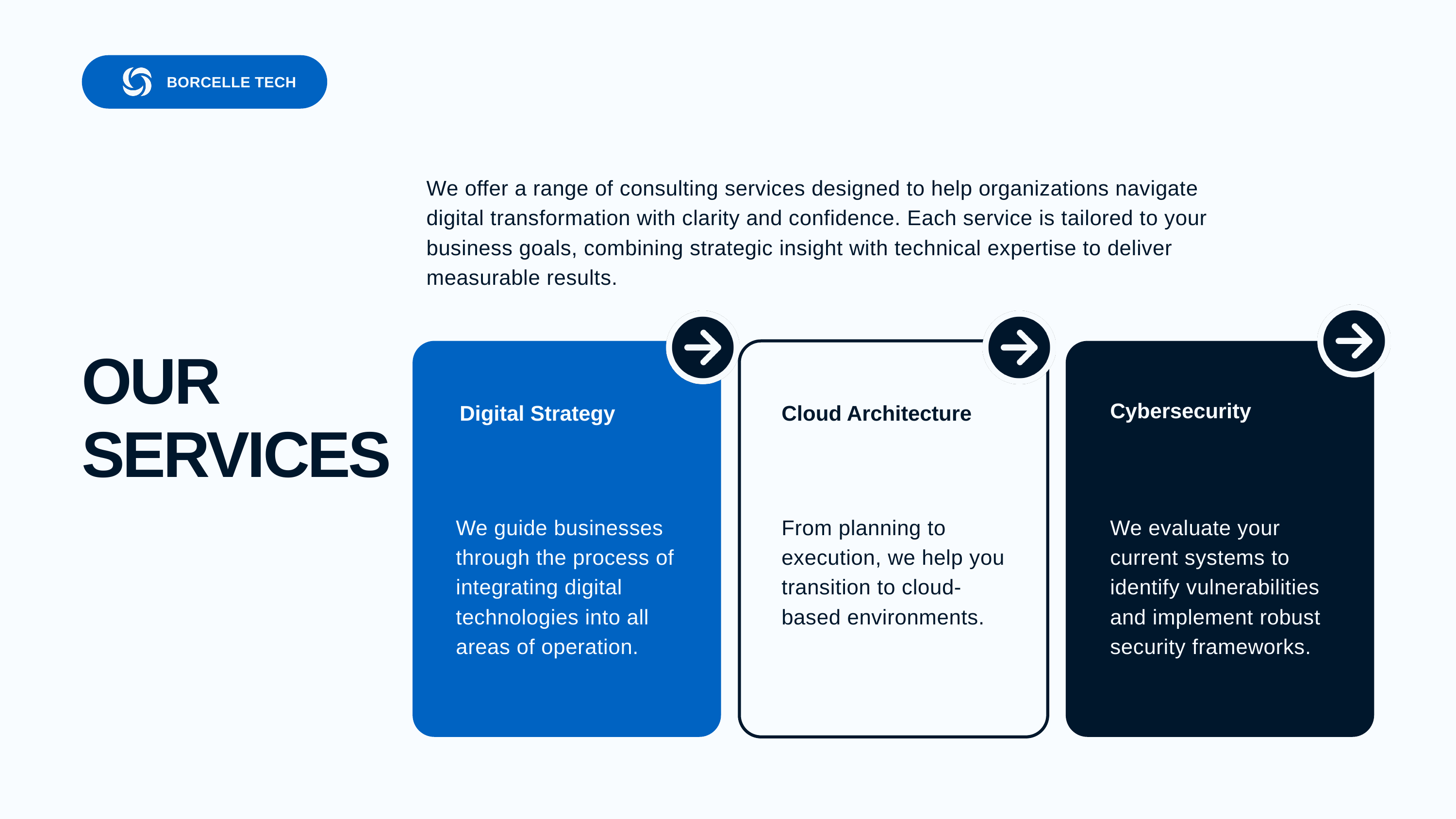

BORCELLE TECH
We offer a range of consulting services designed to help organizations navigate digital transformation with clarity and confidence. Each service is tailored to your business goals, combining strategic insight with technical expertise to deliver measurable results.

OUR SERVICES
Cybersecurity
Digital Strategy
Cloud Architecture
We guide businesses through the process of integrating digital technologies into all areas of operation.
From planning to execution, we help you transition to cloud-based environments.
We evaluate your current systems to identify vulnerabilities and implement robust security frameworks.